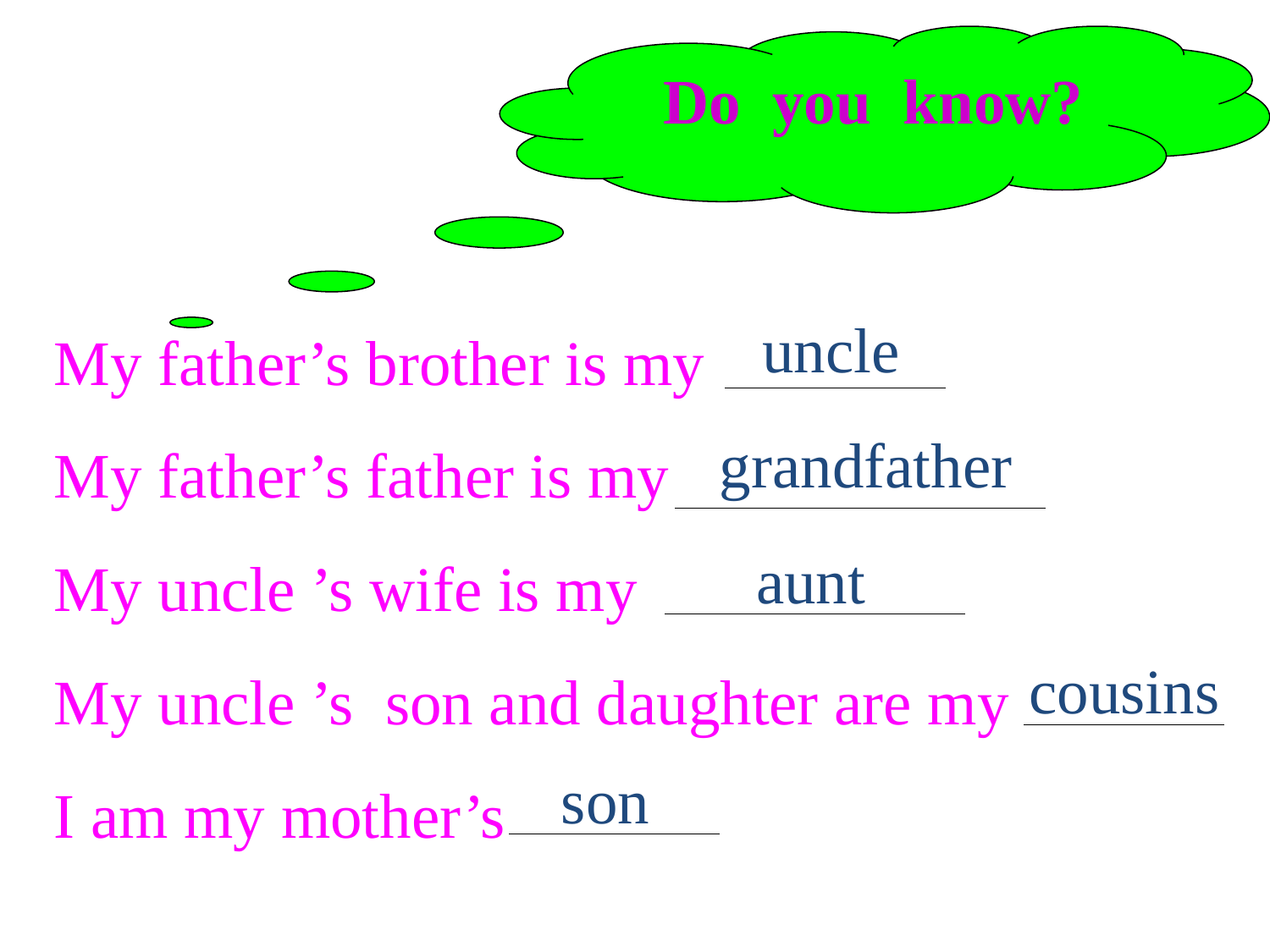

Do  you  know?

   My father’s brother is my
   My father’s father is my
   My uncle ’s wife is my
   My uncle ’s  son and daughter are my
   I am my mother’s

uncle

grandfather

aunt

cousins

son